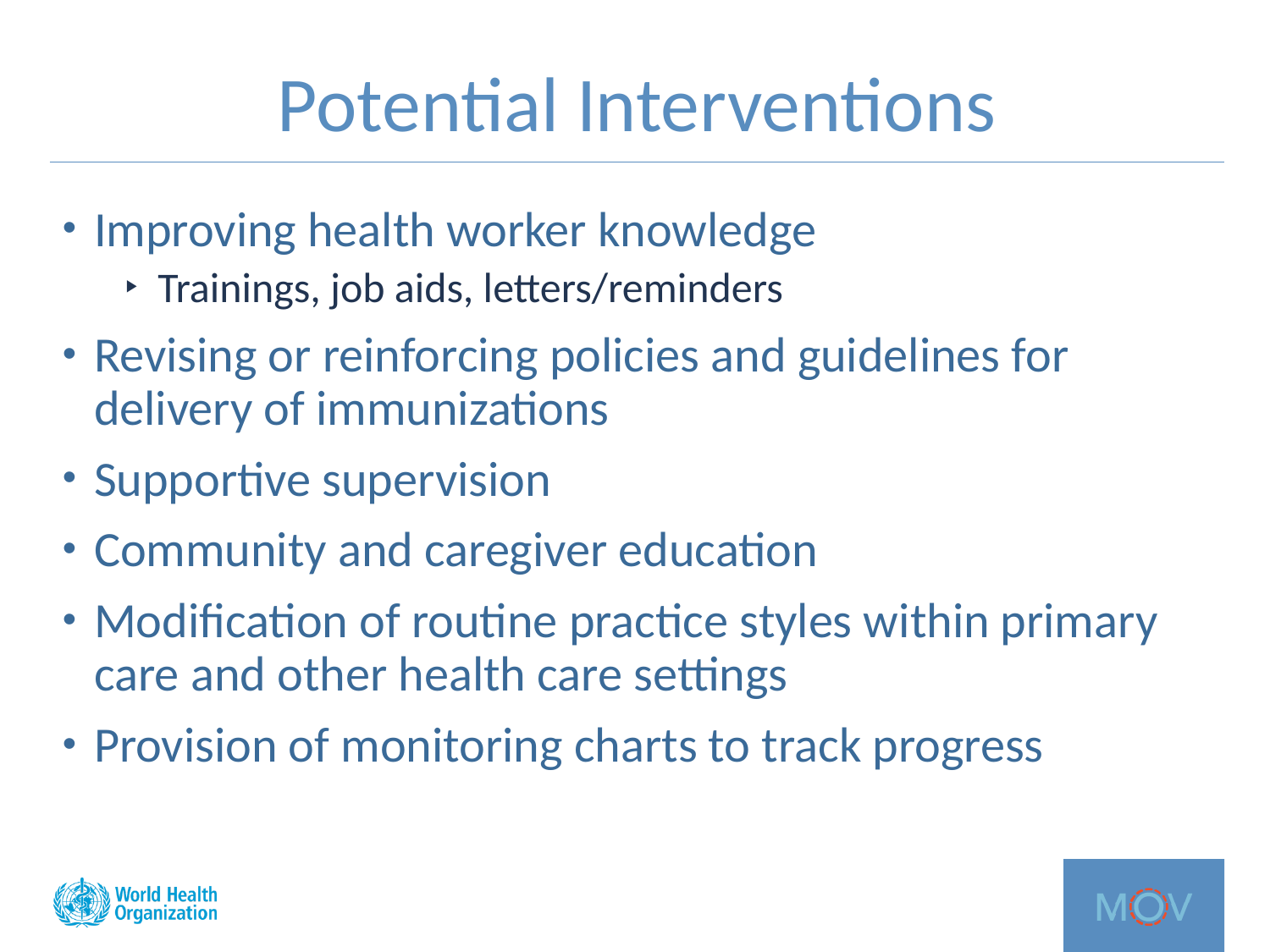

# Potential Interventions
Improving health worker knowledge
Trainings, job aids, letters/reminders
Revising or reinforcing policies and guidelines for delivery of immunizations
Supportive supervision
Community and caregiver education
Modification of routine practice styles within primary care and other health care settings
Provision of monitoring charts to track progress